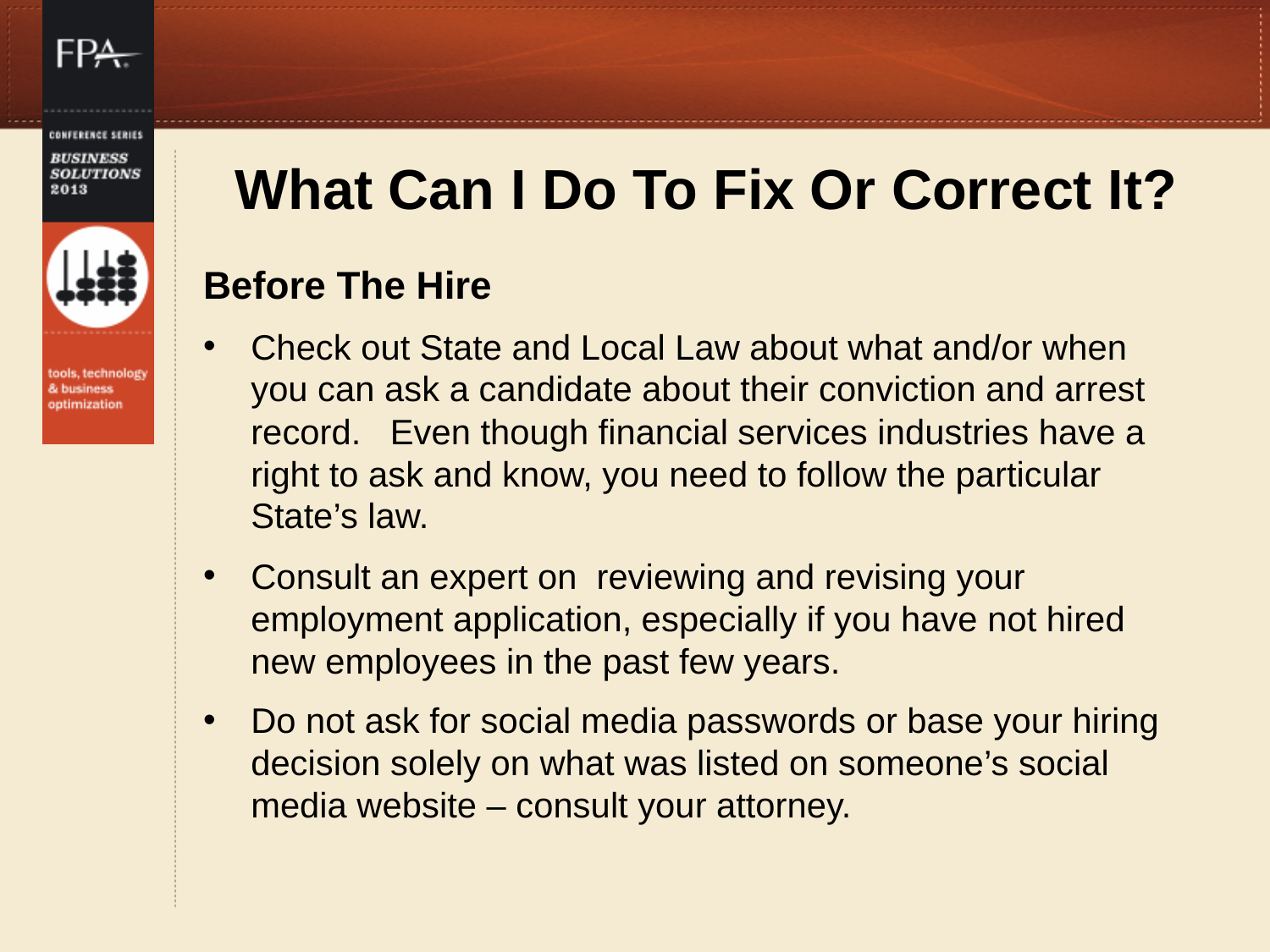

# What Can I Do To Fix Or Correct It?
Before The Hire
Check out State and Local Law about what and/or when you can ask a candidate about their conviction and arrest record.   Even though financial services industries have a right to ask and know, you need to follow the particular State’s law.
Consult an expert on  reviewing and revising your employment application, especially if you have not hired new employees in the past few years.
Do not ask for social media passwords or base your hiring decision solely on what was listed on someone’s social media website – consult your attorney.